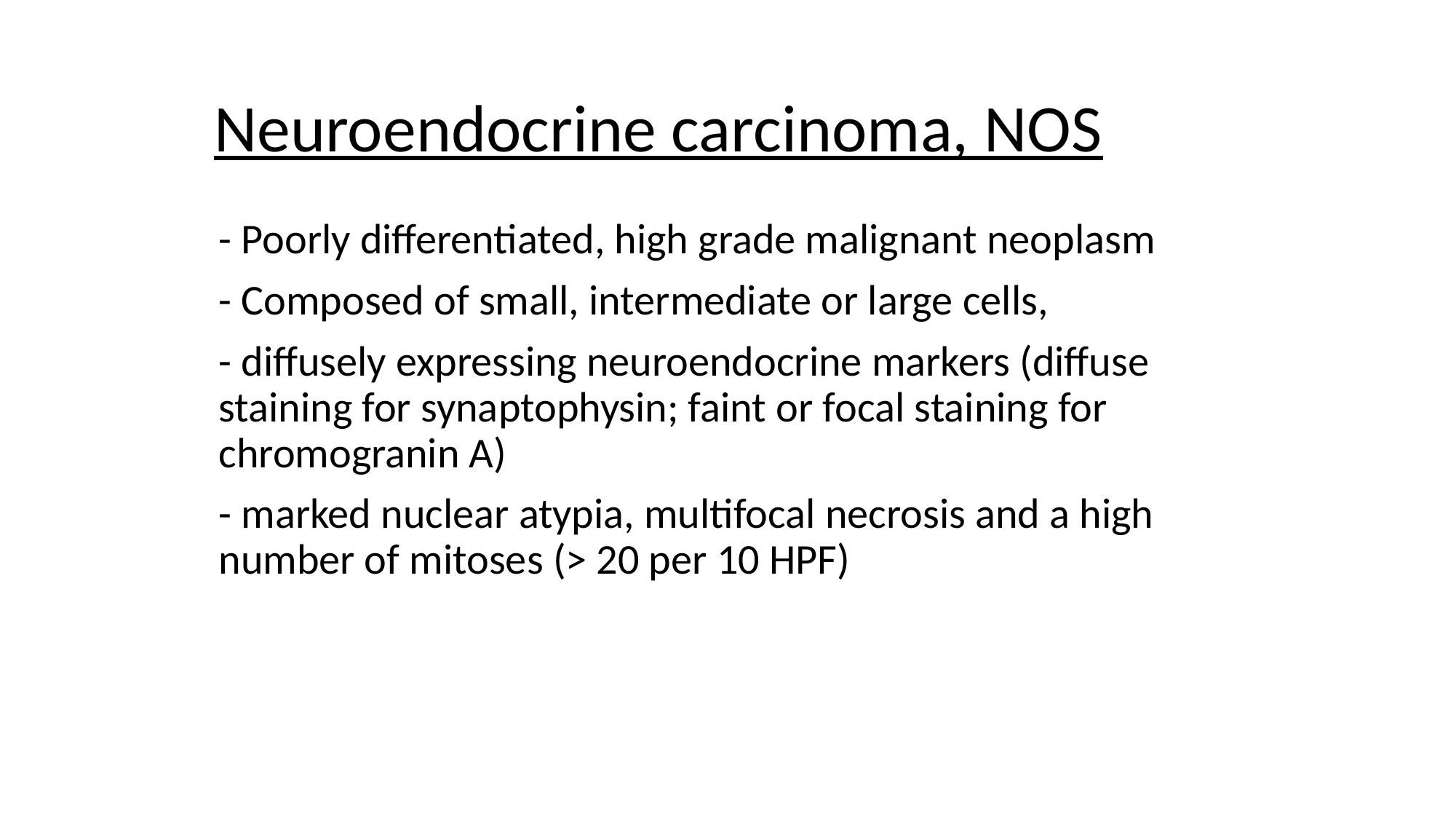

# Neuroendocrine carcinoma, NOS
- Poorly differentiated, high grade malignant neoplasm
- Composed of small, intermediate or large cells,
- diffusely expressing neuroendocrine markers (diffuse staining for synaptophysin; faint or focal staining for chromogranin A)
- marked nuclear atypia, multifocal necrosis and a high number of mitoses (> 20 per 10 HPF)